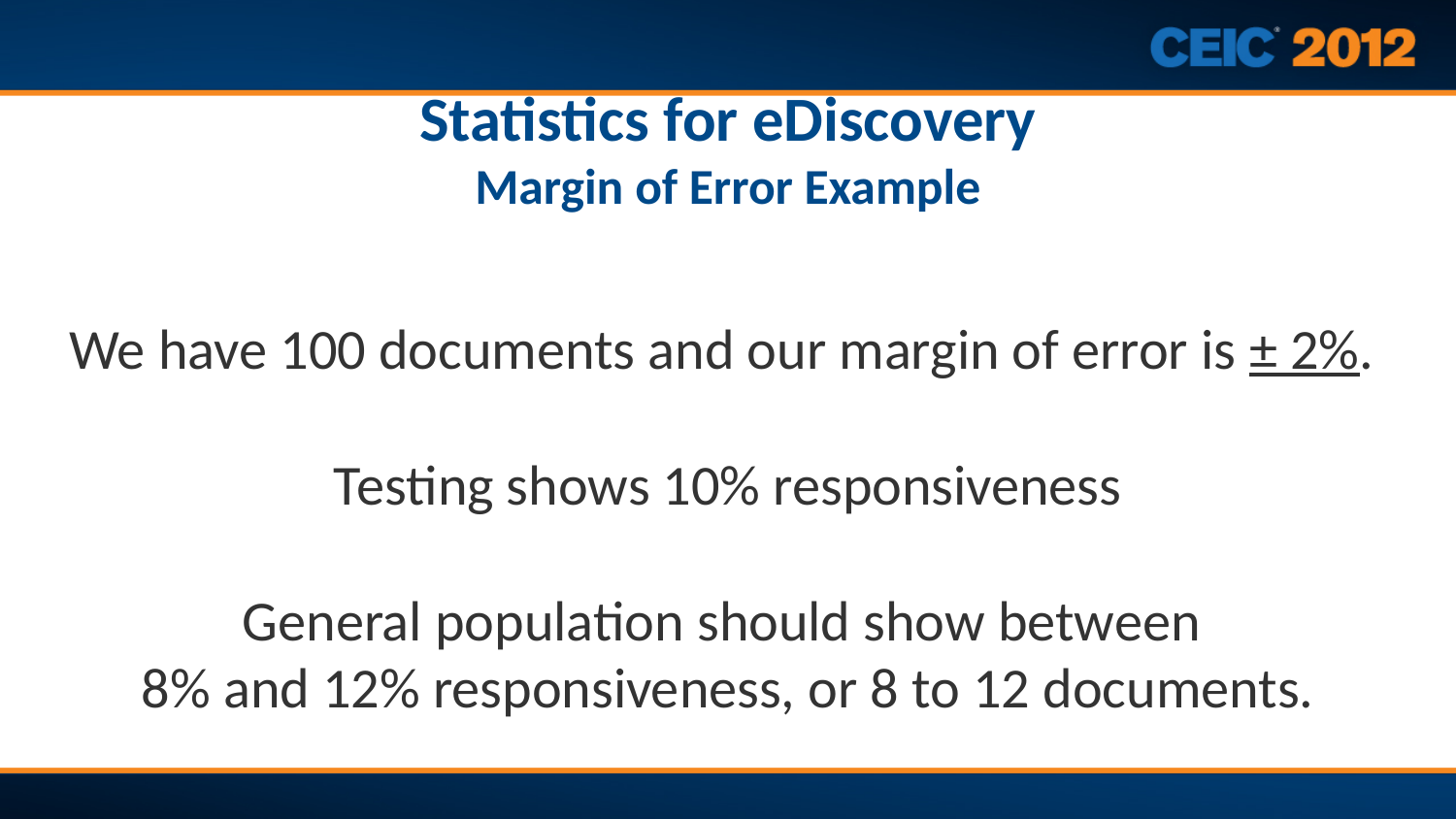

# Statistics for eDiscovery Margin of Error Example
We have 100 documents and our margin of error is ± 2%.

Testing shows 10% responsiveness
General population should show between
8% and 12% responsiveness, or 8 to 12 documents.